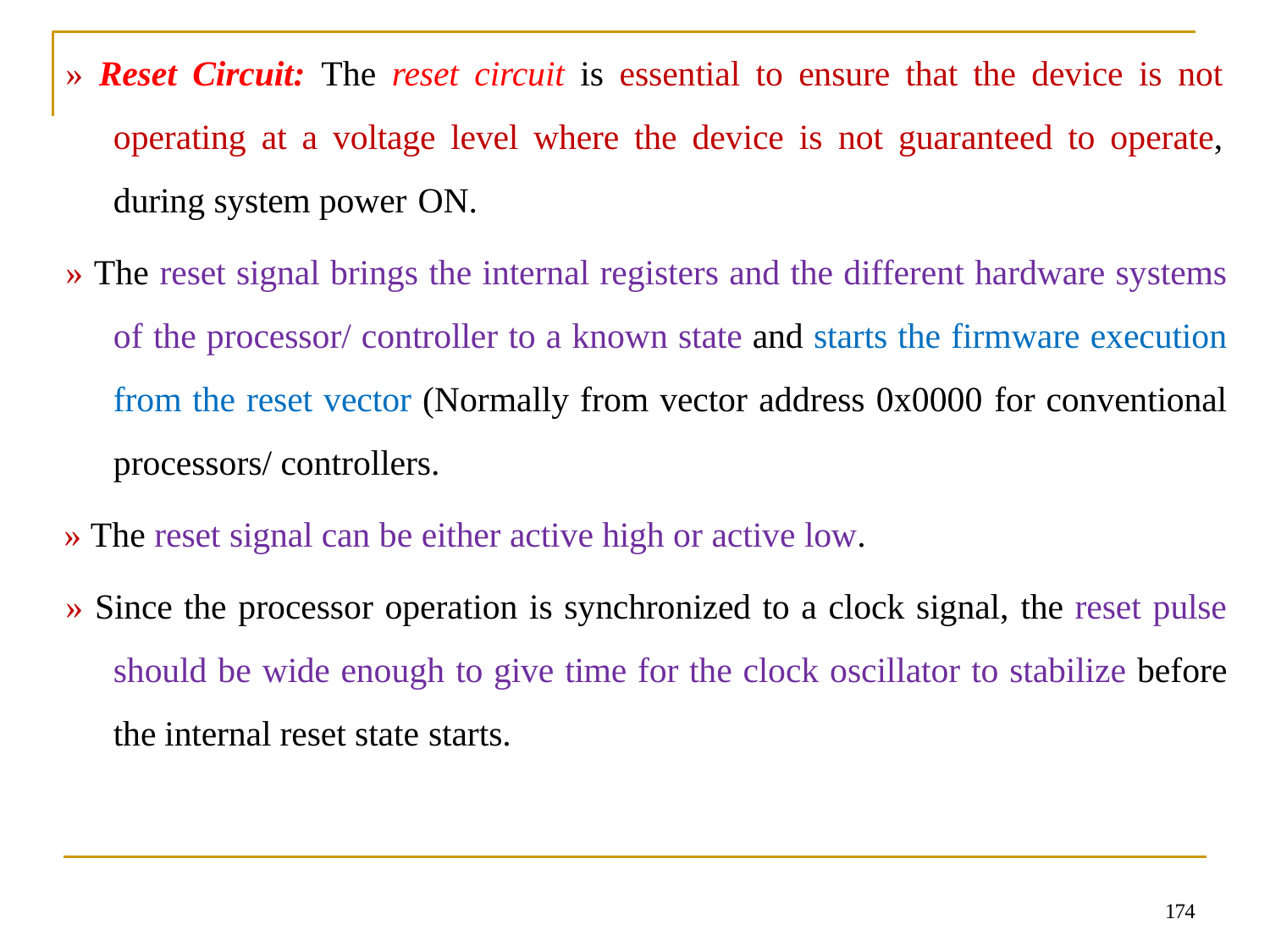

» Reset Circuit: The reset circuit is essential to ensure that the device is not  operating at a voltage level where the device is not guaranteed to operate,  during system power ON.
» The reset signal brings the internal registers and the different hardware systems  of the processor/ controller to a known state and starts the firmware execution  from the reset vector (Normally from vector address 0x0000 for conventional  processors/ controllers.
» The reset signal can be either active high or active low.
» Since the processor operation is synchronized to a clock signal, the reset pulse  should be wide enough to give time for the clock oscillator to stabilize before  the internal reset state starts.
174